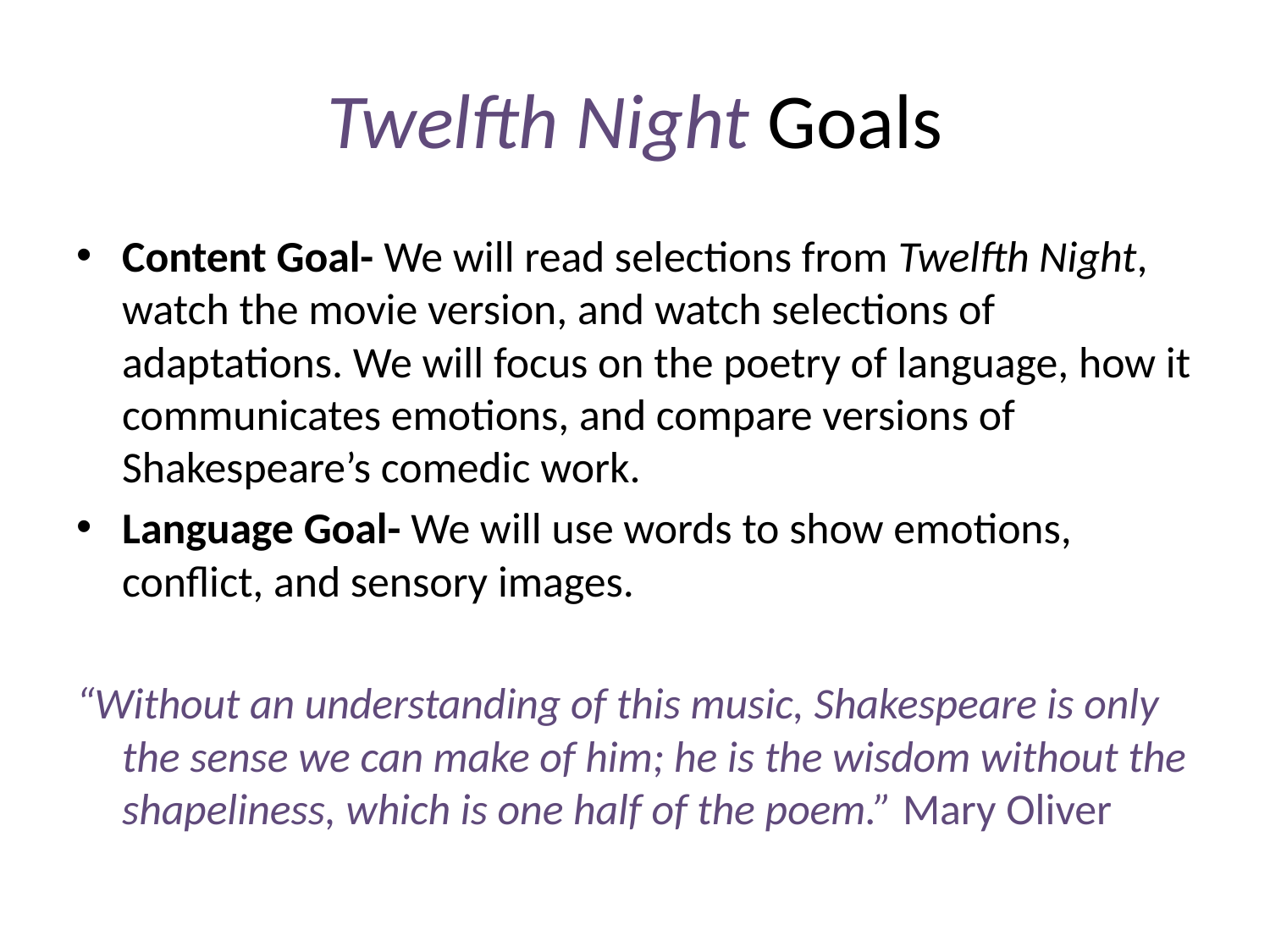

# Twelfth Night Goals
Content Goal- We will read selections from Twelfth Night, watch the movie version, and watch selections of adaptations. We will focus on the poetry of language, how it communicates emotions, and compare versions of Shakespeare’s comedic work.
Language Goal- We will use words to show emotions, conflict, and sensory images.

“Without an understanding of this music, Shakespeare is only the sense we can make of him; he is the wisdom without the shapeliness, which is one half of the poem.” Mary Oliver